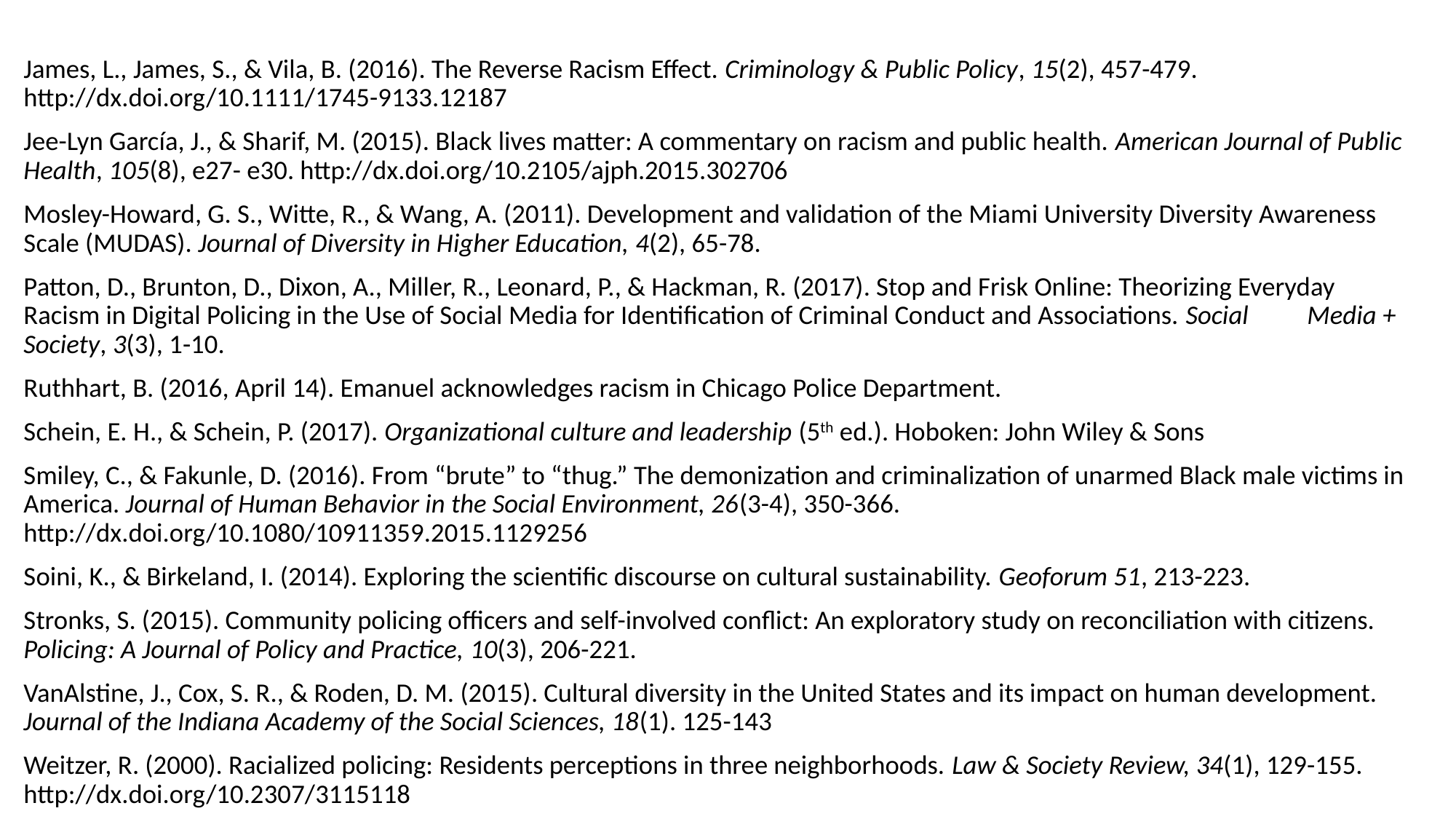

James, L., James, S., & Vila, B. (2016). The Reverse Racism Effect. Criminology & Public Policy, 15(2), 457-479. 	http://dx.doi.org/10.1111/1745-9133.12187
Jee-Lyn García, J., & Sharif, M. (2015). Black lives matter: A commentary on racism and public health. American Journal of Public 	Health, 105(8), e27- e30. http://dx.doi.org/10.2105/ajph.2015.302706
Mosley-Howard, G. S., Witte, R., & Wang, A. (2011). Development and validation of the Miami University Diversity Awareness 	Scale (MUDAS). Journal of Diversity in Higher Education, 4(2), 65-78.
Patton, D., Brunton, D., Dixon, A., Miller, R., Leonard, P., & Hackman, R. (2017). Stop and Frisk Online: Theorizing Everyday 	Racism in Digital Policing in the Use of Social Media for Identification of Criminal Conduct and Associations. Social 	Media + Society, 3(3), 1-10.
Ruthhart, B. (2016, April 14). Emanuel acknowledges racism in Chicago Police Department.
Schein, E. H., & Schein, P. (2017). Organizational culture and leadership (5th ed.). Hoboken: John Wiley & Sons
Smiley, C., & Fakunle, D. (2016). From “brute” to “thug.” The demonization and criminalization of unarmed Black male victims in 	America. Journal of Human Behavior in the Social Environment, 26(3-4), 350-366. 	http://dx.doi.org/10.1080/10911359.2015.1129256
Soini, K., & Birkeland, I. (2014). Exploring the scientific discourse on cultural sustainability. Geoforum 51, 213-223.
Stronks, S. (2015). Community policing officers and self-involved conflict: An exploratory study on reconciliation with citizens. 	Policing: A Journal of Policy and Practice, 10(3), 206-221.
VanAlstine, J., Cox, S. R., & Roden, D. M. (2015). Cultural diversity in the United States and its impact on human development. 	Journal of the Indiana Academy of the Social Sciences, 18(1). 125-143
Weitzer, R. (2000). Racialized policing: Residents perceptions in three neighborhoods. Law & Society Review, 34(1), 129-155. 	http://dx.doi.org/10.2307/3115118